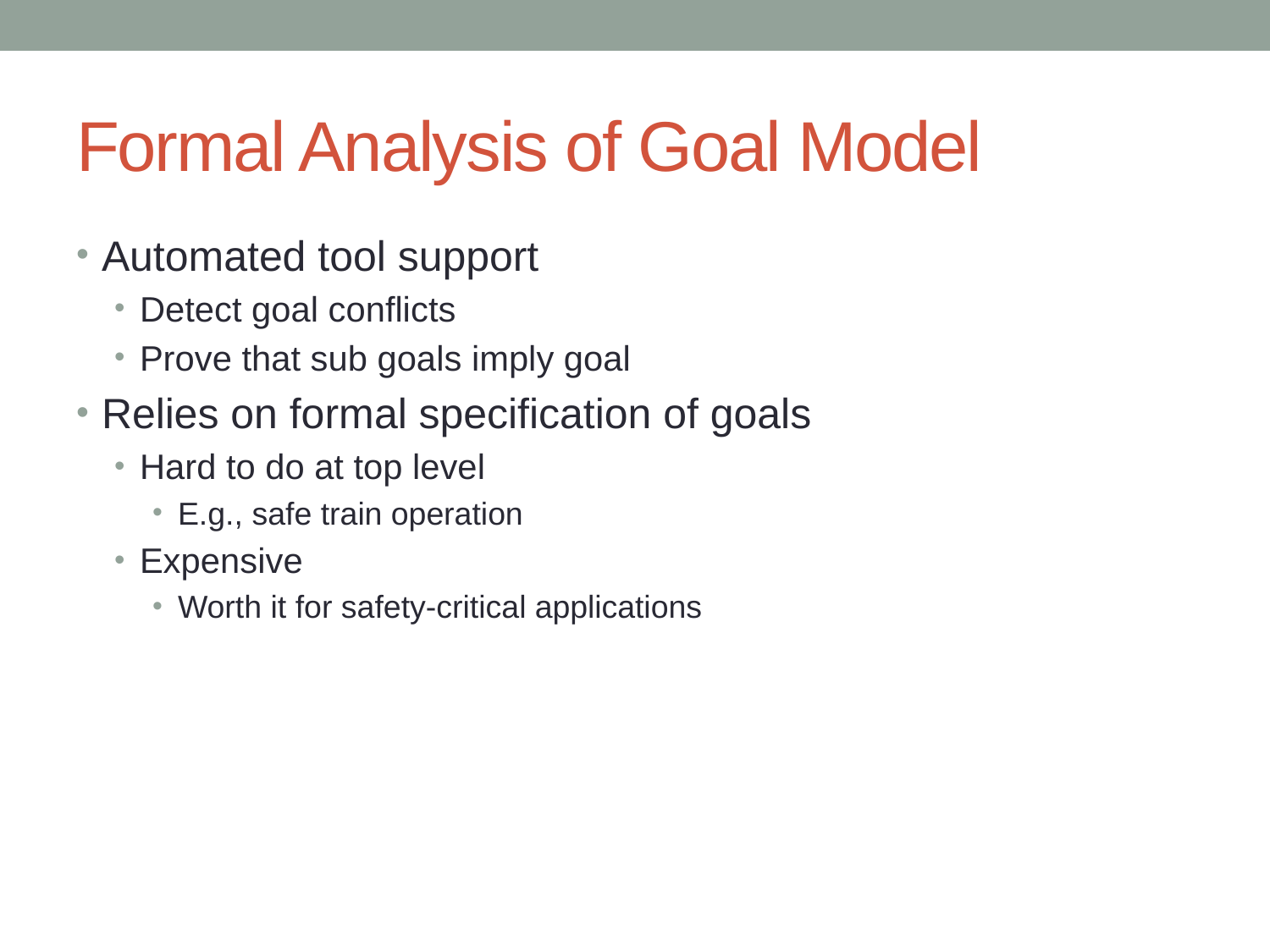

# Formal Analysis of Goal Model
Automated tool support
Detect goal conflicts
Prove that sub goals imply goal
Relies on formal specification of goals
Hard to do at top level
E.g., safe train operation
Expensive
Worth it for safety-critical applications